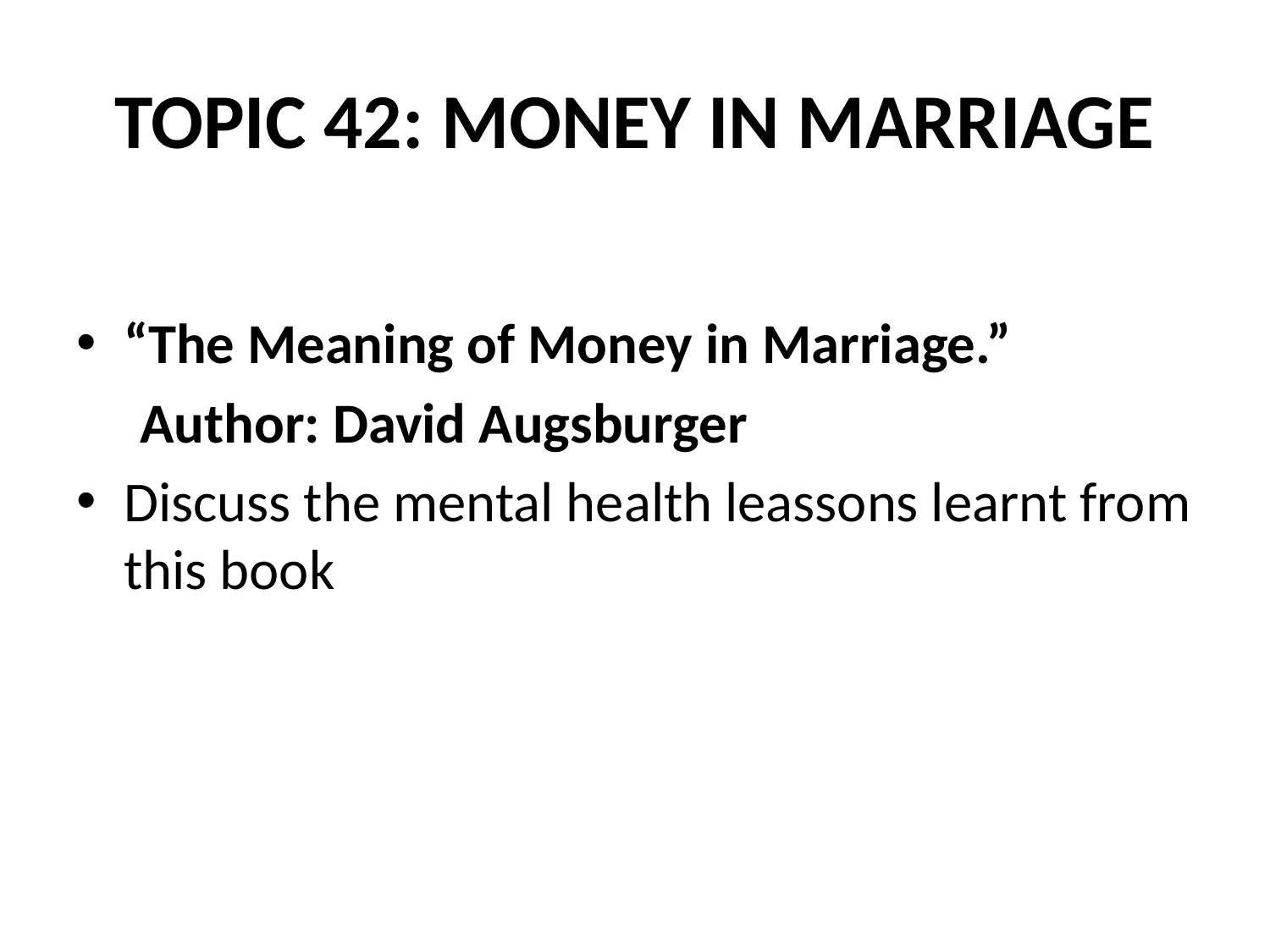

# TOPIC 42: MONEY IN MARRIAGE

“The Meaning of Money in Marriage.”
     Author: David Augsburger
Discuss the mental health leassons learnt from this book